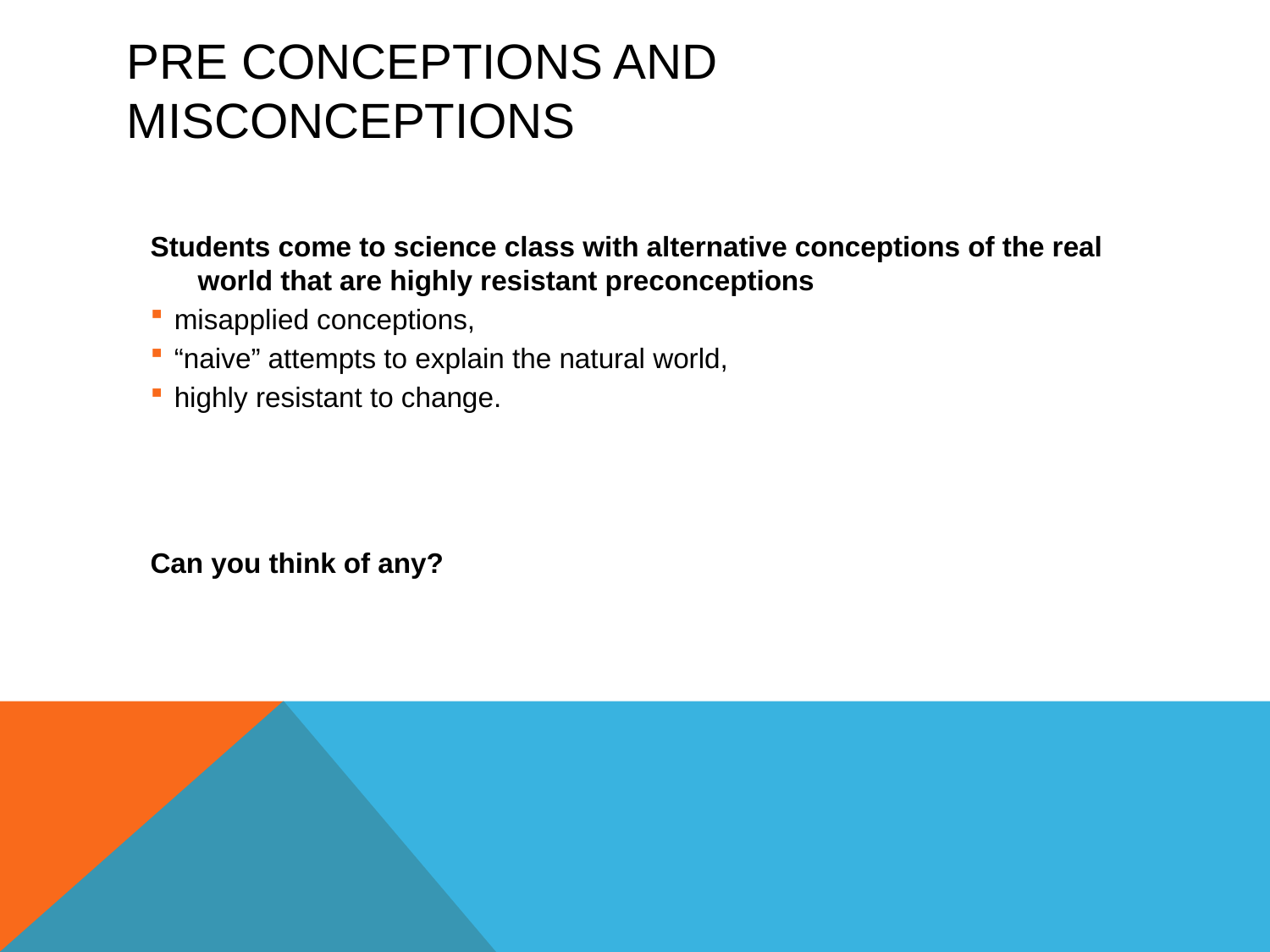

# Pre Conceptions and Misconceptions
Students come to science class with alternative conceptions of the real world that are highly resistant preconceptions
misapplied conceptions,
“naive” attempts to explain the natural world,
highly resistant to change.

Can you think of any?